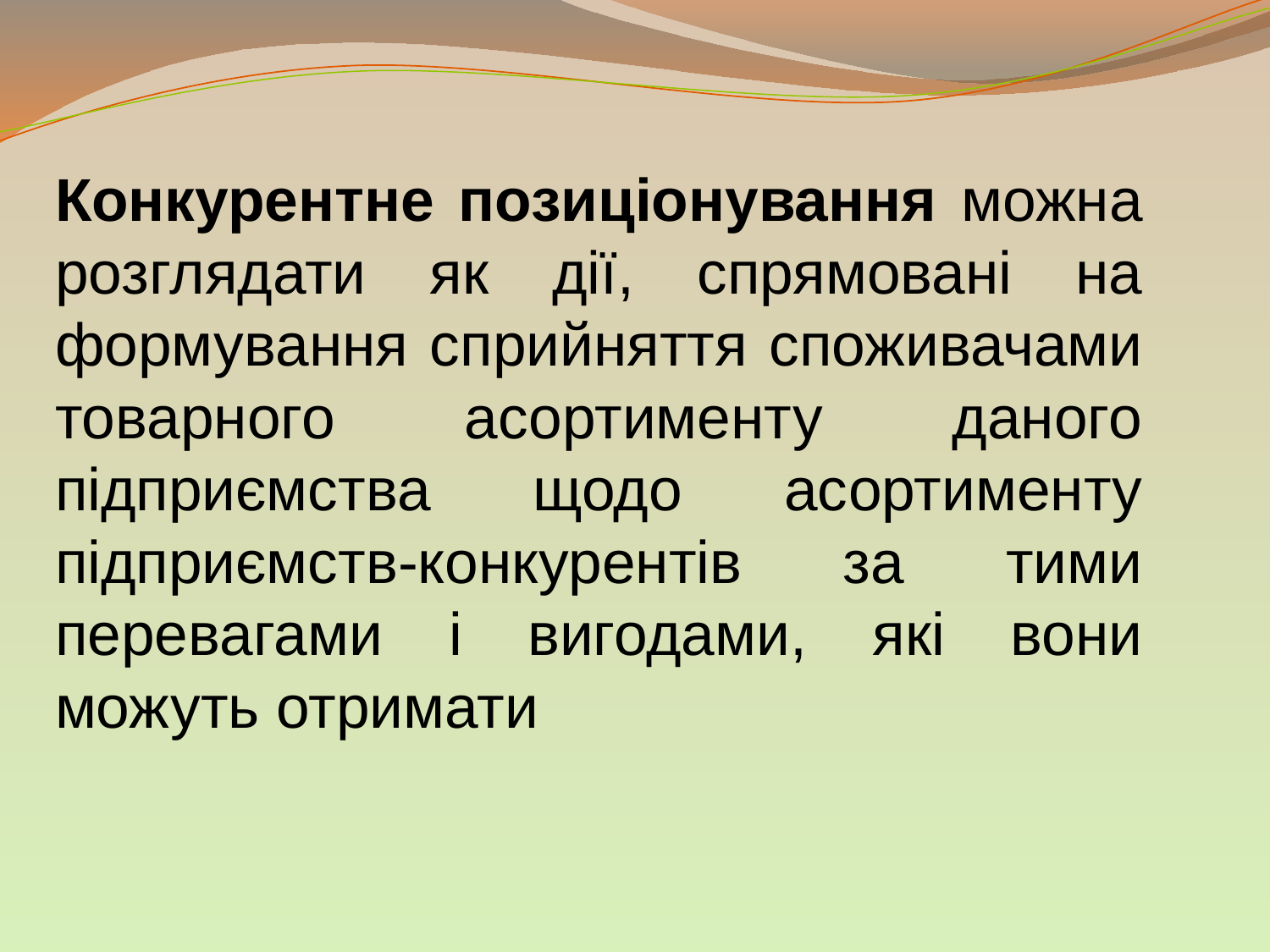

# Конкурентне позиціонування можна розглядати як дії, спрямовані на формування сприйняття споживачами товарного асортименту даного підприємства щодо асортименту підприємств-конкурентів за тими перевагами і вигодами, які вони можуть отримати